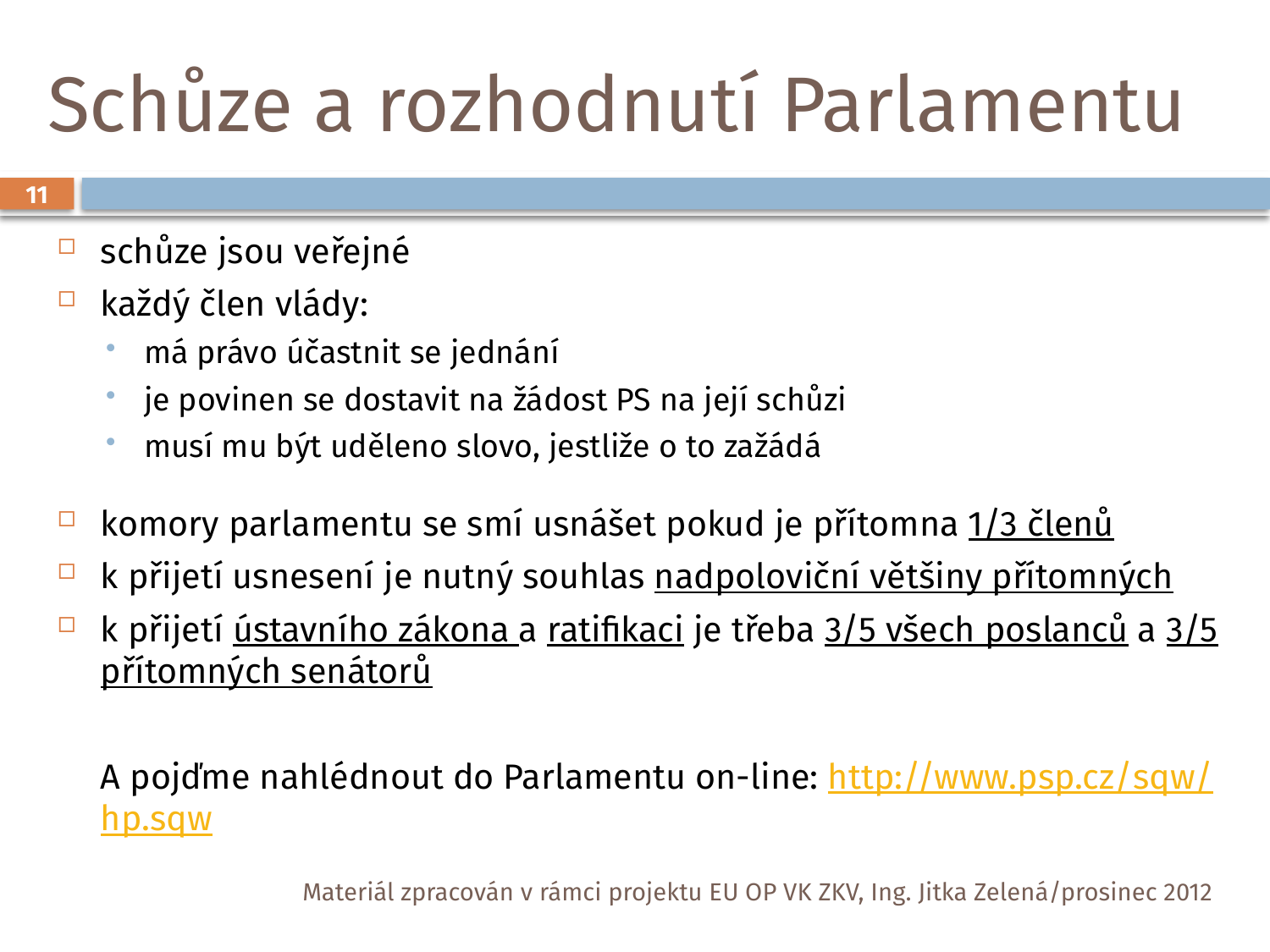

# Schůze a rozhodnutí Parlamentu
11
schůze jsou veřejné
každý člen vlády:
má právo účastnit se jednání
je povinen se dostavit na žádost PS na její schůzi
musí mu být uděleno slovo, jestliže o to zažádá

komory parlamentu se smí usnášet pokud je přítomna 1/3 členů
k přijetí usnesení je nutný souhlas nadpoloviční většiny přítomných
k přijetí ústavního zákona a ratifikaci je třeba 3/5 všech poslanců a 3/5 přítomných senátorů

	A pojďme nahlédnout do Parlamentu on-line: http://www.psp.cz/sqw/hp.sqw

Materiál zpracován v rámci projektu EU OP VK ZKV, Ing. Jitka Zelená/prosinec 2012